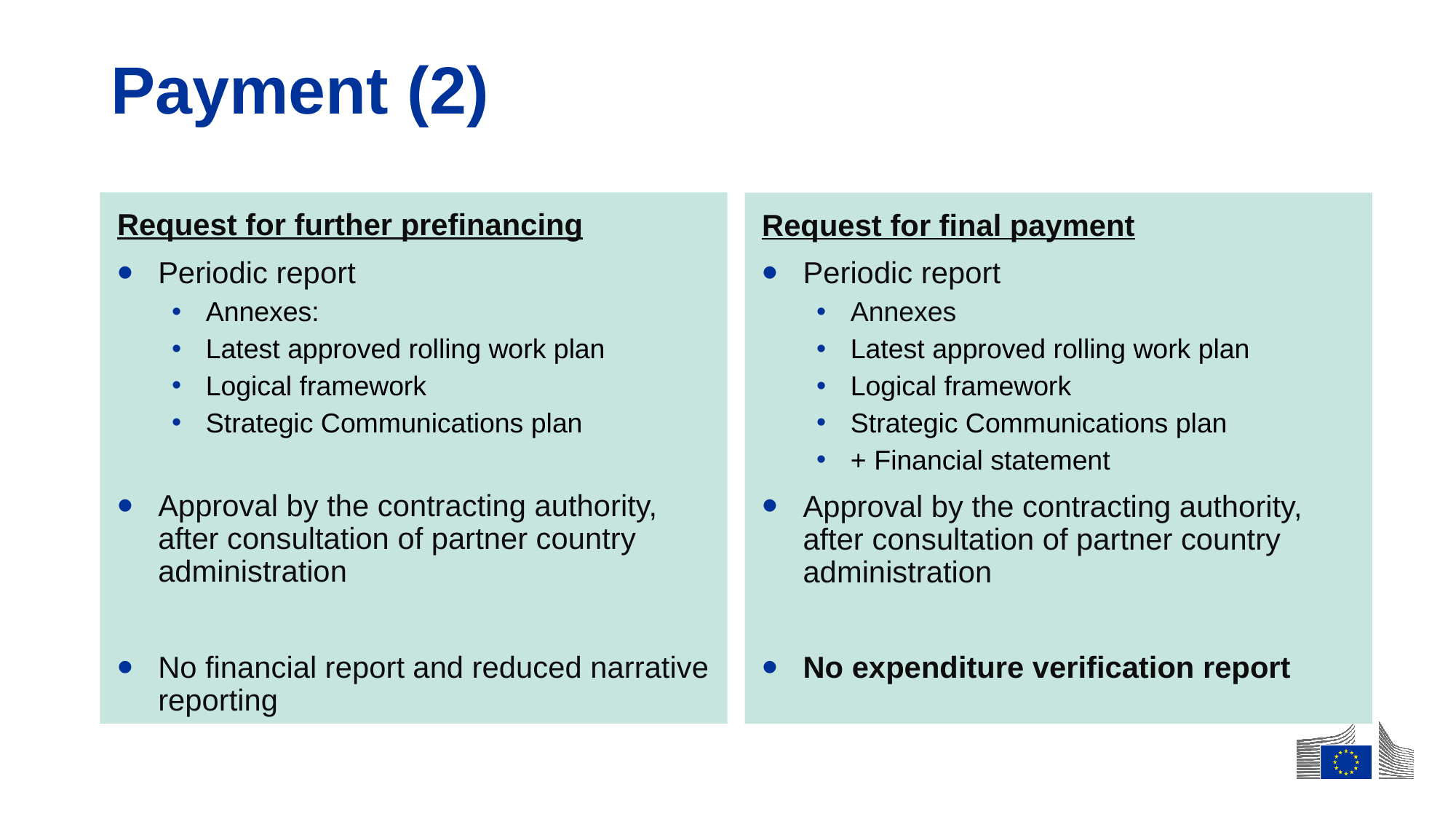

# Payment (2)
Request for further prefinancing
Periodic report
Annexes:
Latest approved rolling work plan
Logical framework
Strategic Communications plan

Approval by the contracting authority, after consultation of partner country administration

No financial report and reduced narrative reporting

Request for final payment
Periodic report
Annexes
Latest approved rolling work plan
Logical framework
Strategic Communications plan
+ Financial statement
Approval by the contracting authority, after consultation of partner country administration

No expenditure verification report